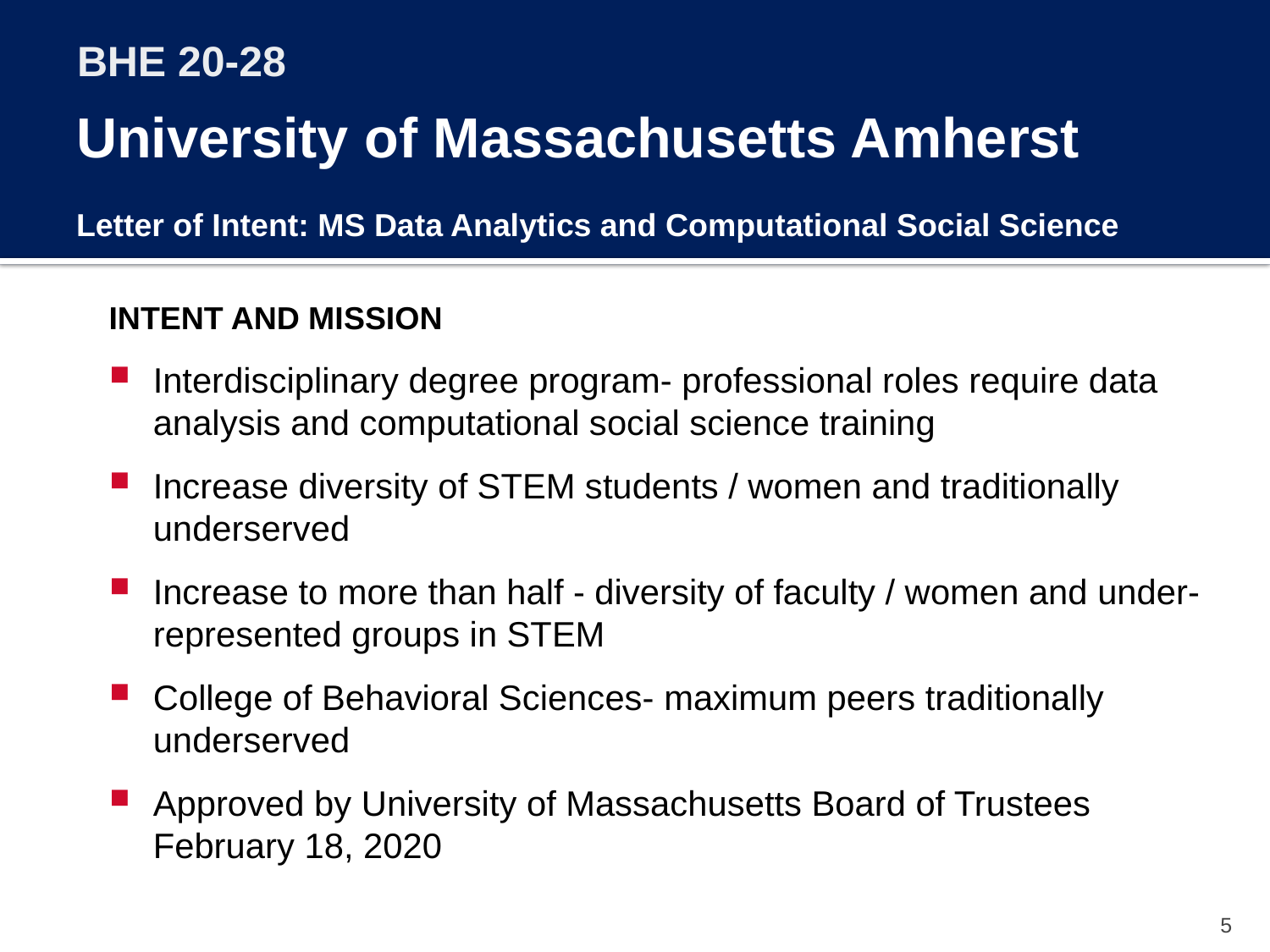

BHE 20-28
# University of Massachusetts Amherst Letter of Intent: MS Data Analytics and Computational Social Science
INTENT AND MISSION
Interdisciplinary degree program- professional roles require data analysis and computational social science training
Increase diversity of STEM students / women and traditionally underserved
Increase to more than half - diversity of faculty / women and under-represented groups in STEM
College of Behavioral Sciences- maximum peers traditionally underserved
Approved by University of Massachusetts Board of Trustees February 18, 2020